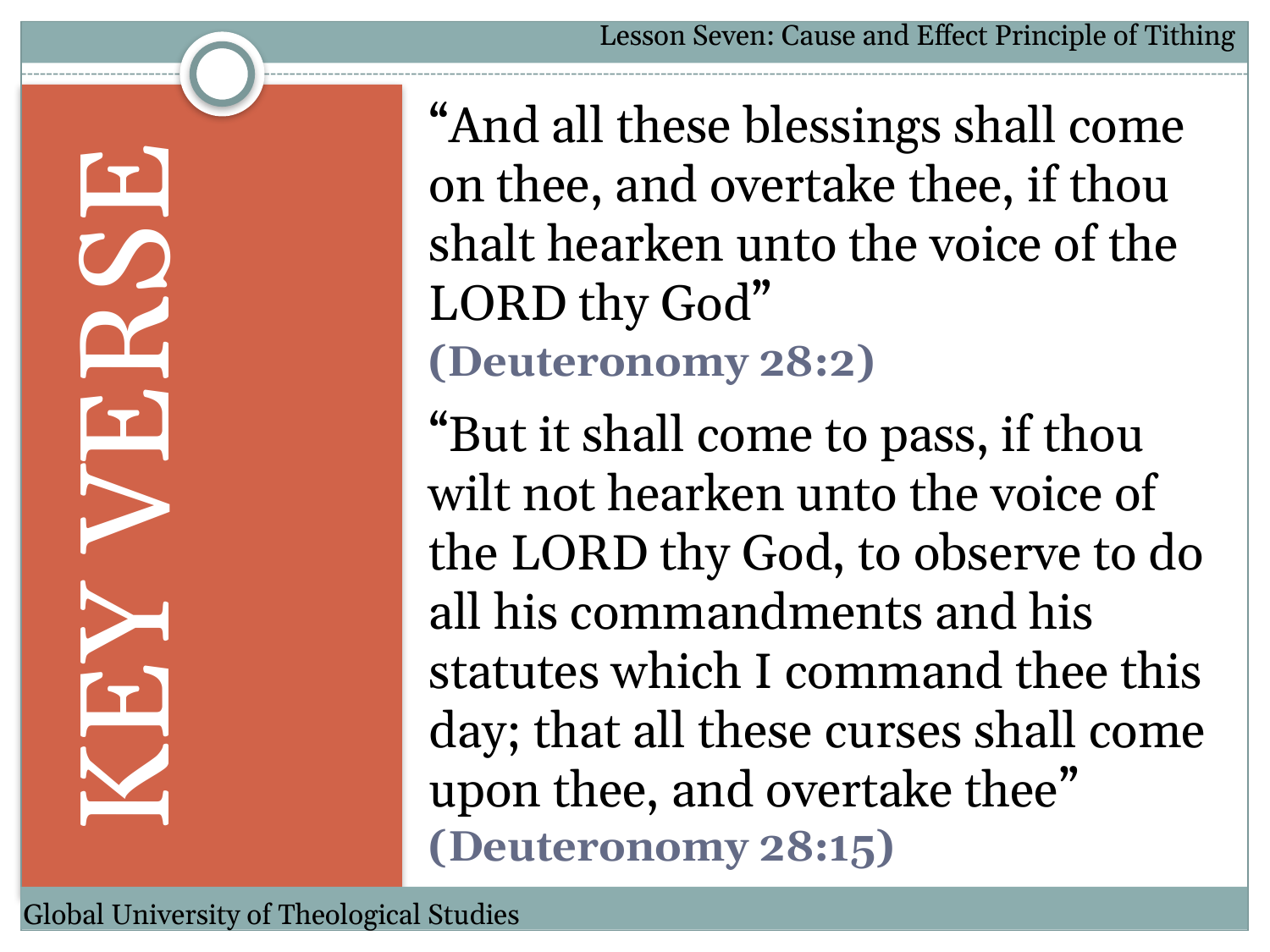

Lesson Seven: Cause and Effect Principle of Tithing
Key verse
“And all these blessings shall come on thee, and overtake thee, if thou shalt hearken unto the voice of the LORD thy God”
# (Deuteronomy 28:2)
“But it shall come to pass, if thou wilt not hearken unto the voice of the LORD thy God, to observe to do all his commandments and his statutes which I command thee this day; that all these curses shall come upon thee, and overtake thee”
(Deuteronomy 28:15)
Global University of Theological Studies